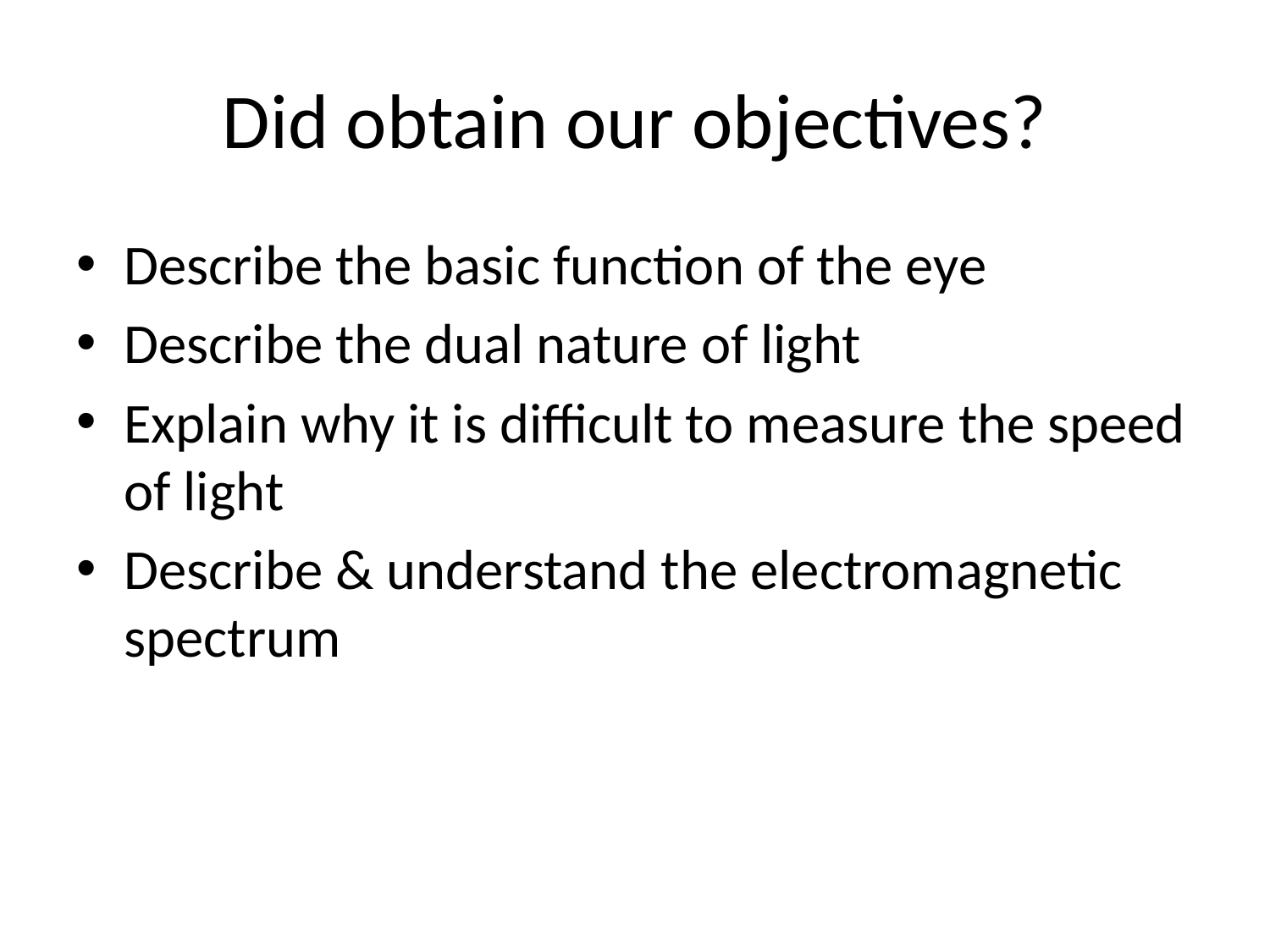

# Did obtain our objectives?
Describe the basic function of the eye
Describe the dual nature of light
Explain why it is difficult to measure the speed of light
Describe & understand the electromagnetic spectrum